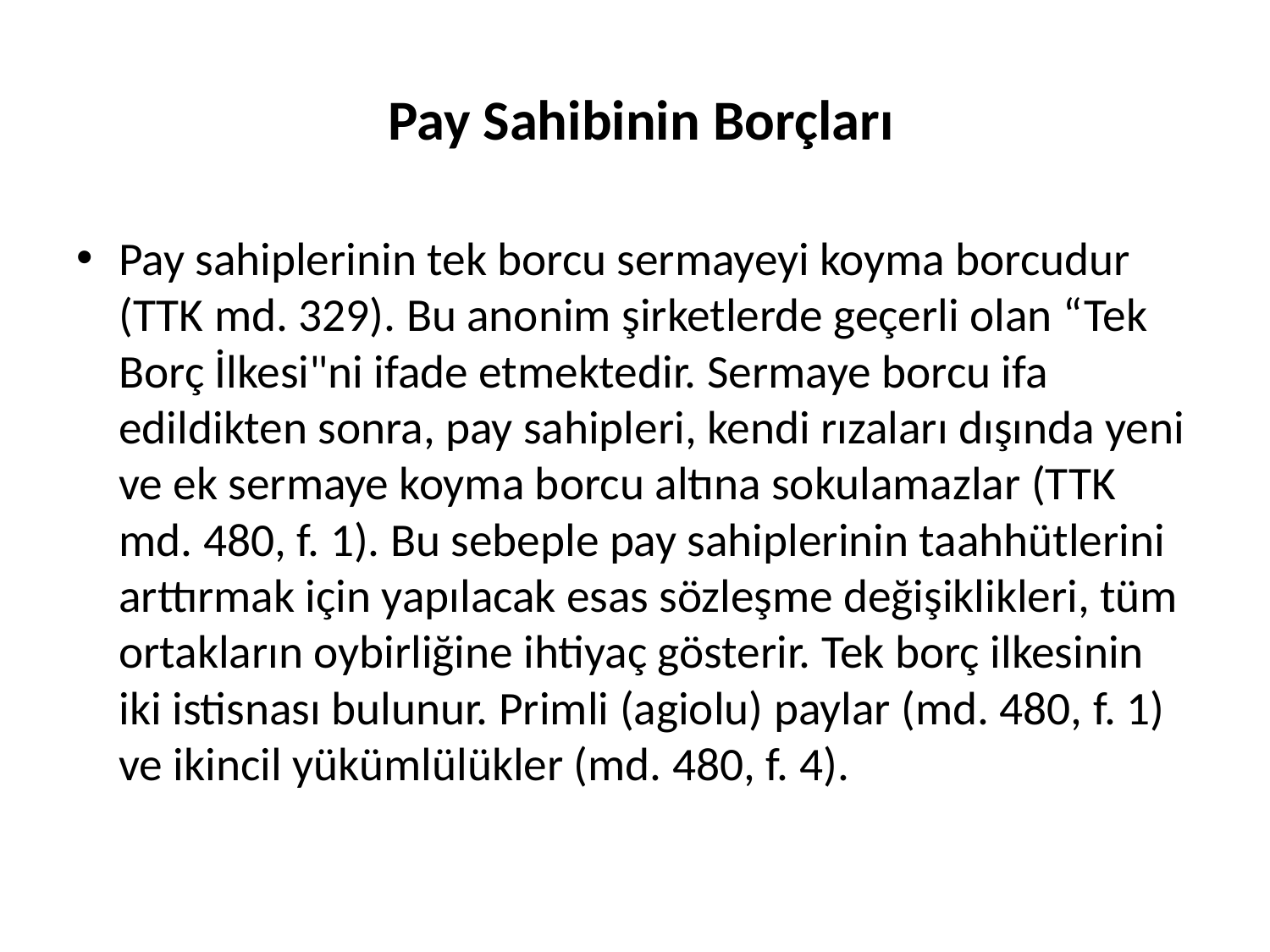

# Pay Sahibinin Borçları
Pay sahiplerinin tek borcu sermayeyi koyma borcudur (TTK md. 329). Bu anonim şirketlerde geçerli olan “Tek Borç İlkesi"ni ifade etmektedir. Sermaye borcu ifa edildikten sonra, pay sahipleri, kendi rızaları dışında yeni ve ek sermaye koyma borcu altına sokulamazlar (TTK md. 480, f. 1). Bu sebeple pay sahiplerinin taahhütlerini arttırmak için yapılacak esas sözleşme değişiklikleri, tüm ortakların oybirliğine ihtiyaç gösterir. Tek borç ilkesinin iki istisnası bulunur. Primli (agiolu) paylar (md. 480, f. 1) ve ikincil yükümlülükler (md. 480, f. 4).